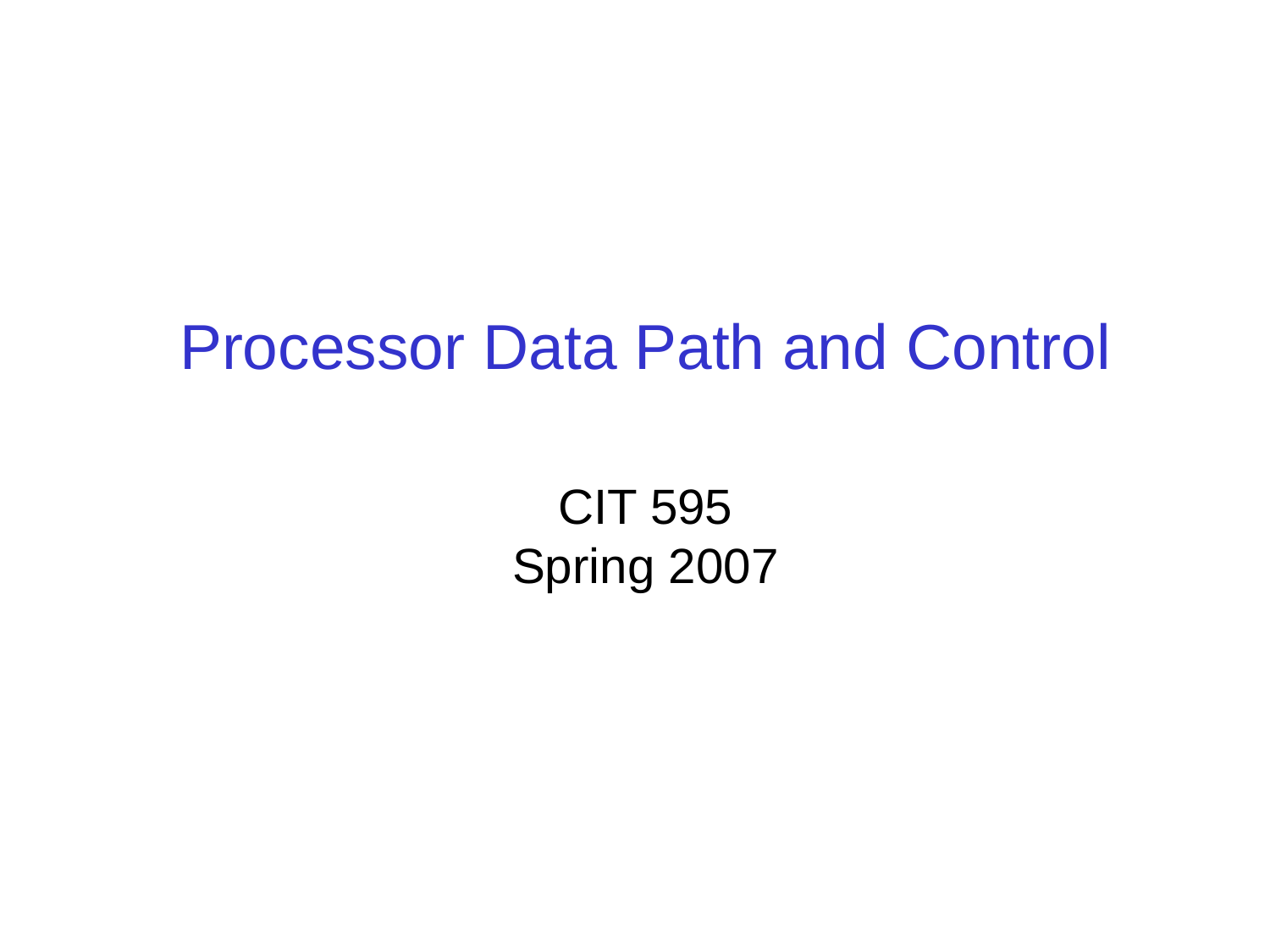

# Processor Data Path and Control CIT 595 Spring 2007